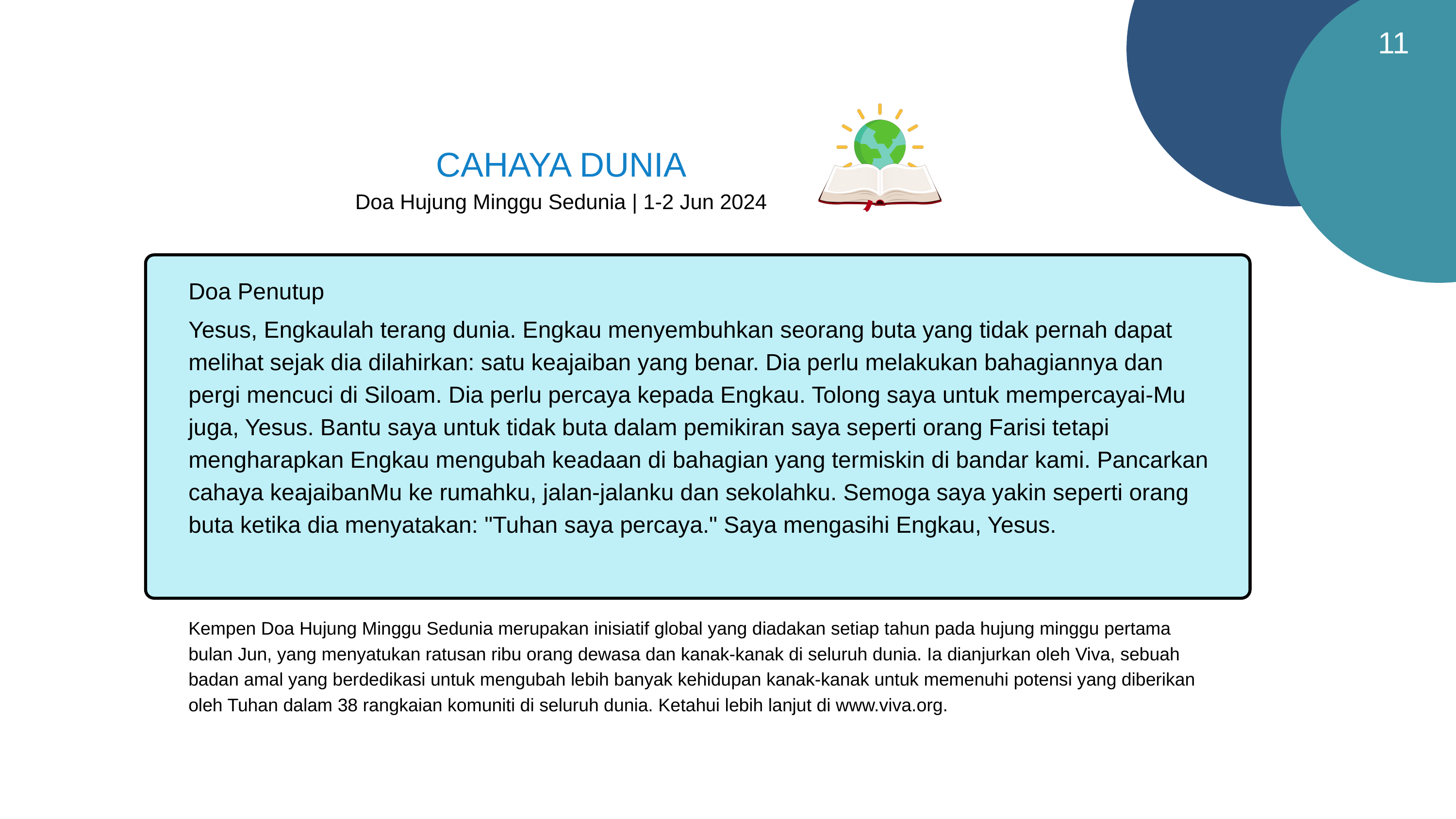

11

CAHAYA DUNIA
Doa Hujung Minggu Sedunia | 1-2 Jun 2024

Doa Penutup

Yesus, Engkaulah terang dunia. Engkau menyembuhkan seorang buta yang tidak pernah dapat melihat sejak dia dilahirkan: satu keajaiban yang benar. Dia perlu melakukan bahagiannya dan pergi mencuci di Siloam. Dia perlu percaya kepada Engkau. Tolong saya untuk mempercayai-Mu juga, Yesus. Bantu saya untuk tidak buta dalam pemikiran saya seperti orang Farisi tetapi mengharapkan Engkau mengubah keadaan di bahagian yang termiskin di bandar kami. Pancarkan cahaya keajaibanMu ke rumahku, jalan-jalanku dan sekolahku. Semoga saya yakin seperti orang buta ketika dia menyatakan: "Tuhan saya percaya." Saya mengasihi Engkau, Yesus.

Kempen Doa Hujung Minggu Sedunia merupakan inisiatif global yang diadakan setiap tahun pada hujung minggu pertama bulan Jun, yang menyatukan ratusan ribu orang dewasa dan kanak-kanak di seluruh dunia. Ia dianjurkan oleh Viva, sebuah badan amal yang berdedikasi untuk mengubah lebih banyak kehidupan kanak-kanak untuk memenuhi potensi yang diberikan oleh Tuhan dalam 38 rangkaian komuniti di seluruh dunia. Ketahui lebih lanjut di www.viva.org.